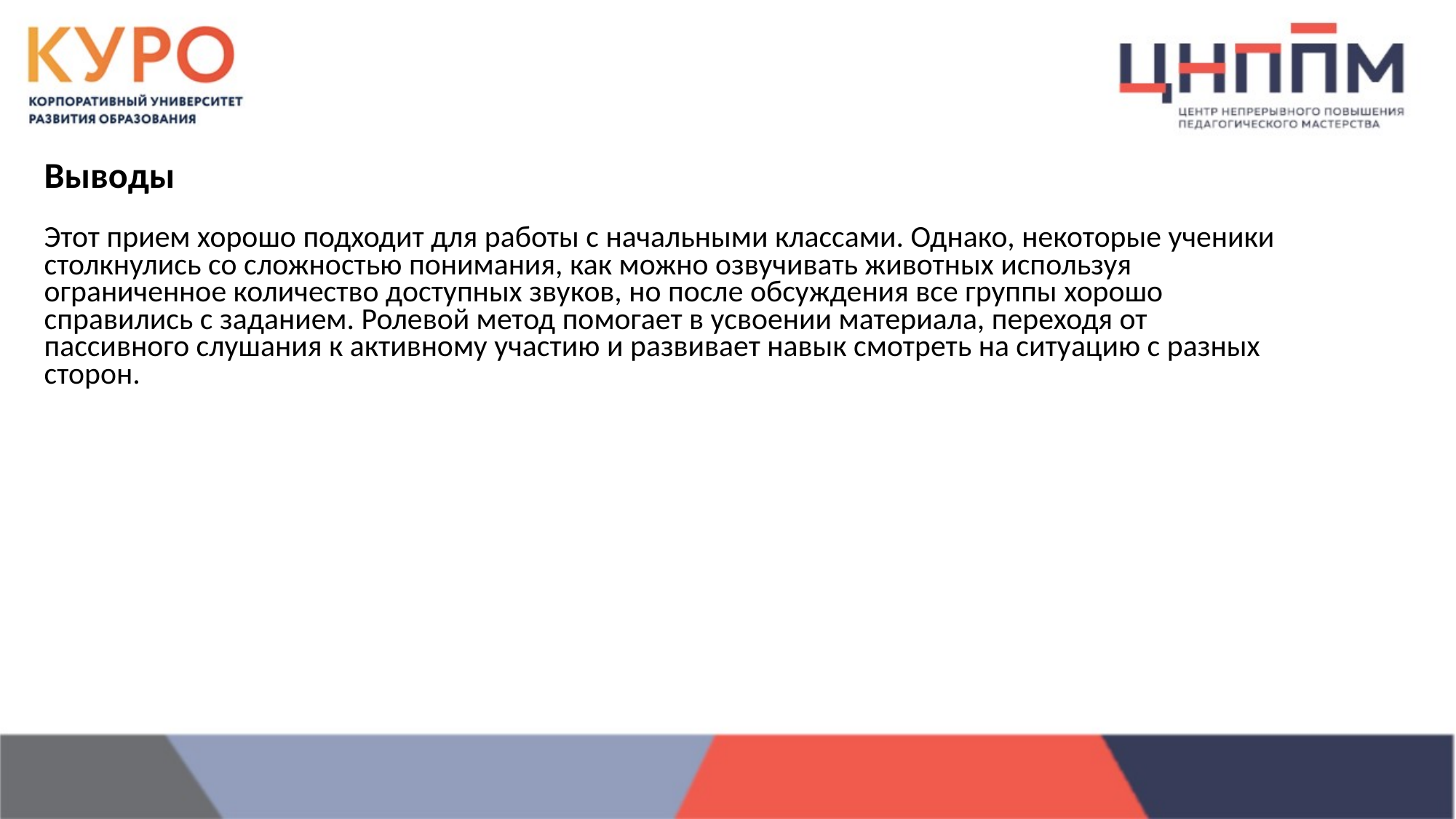

# Выводы

Этот прием хорошо подходит для работы с начальными классами. Однако, некоторые ученики столкнулись со сложностью понимания, как можно озвучивать животных используя ограниченное количество доступных звуков, но после обсуждения все группы хорошо справились с заданием. Ролевой метод помогает в усвоении материала, переходя от пассивного слушания к активному участию и развивает навык смотреть на ситуацию с разных сторон.